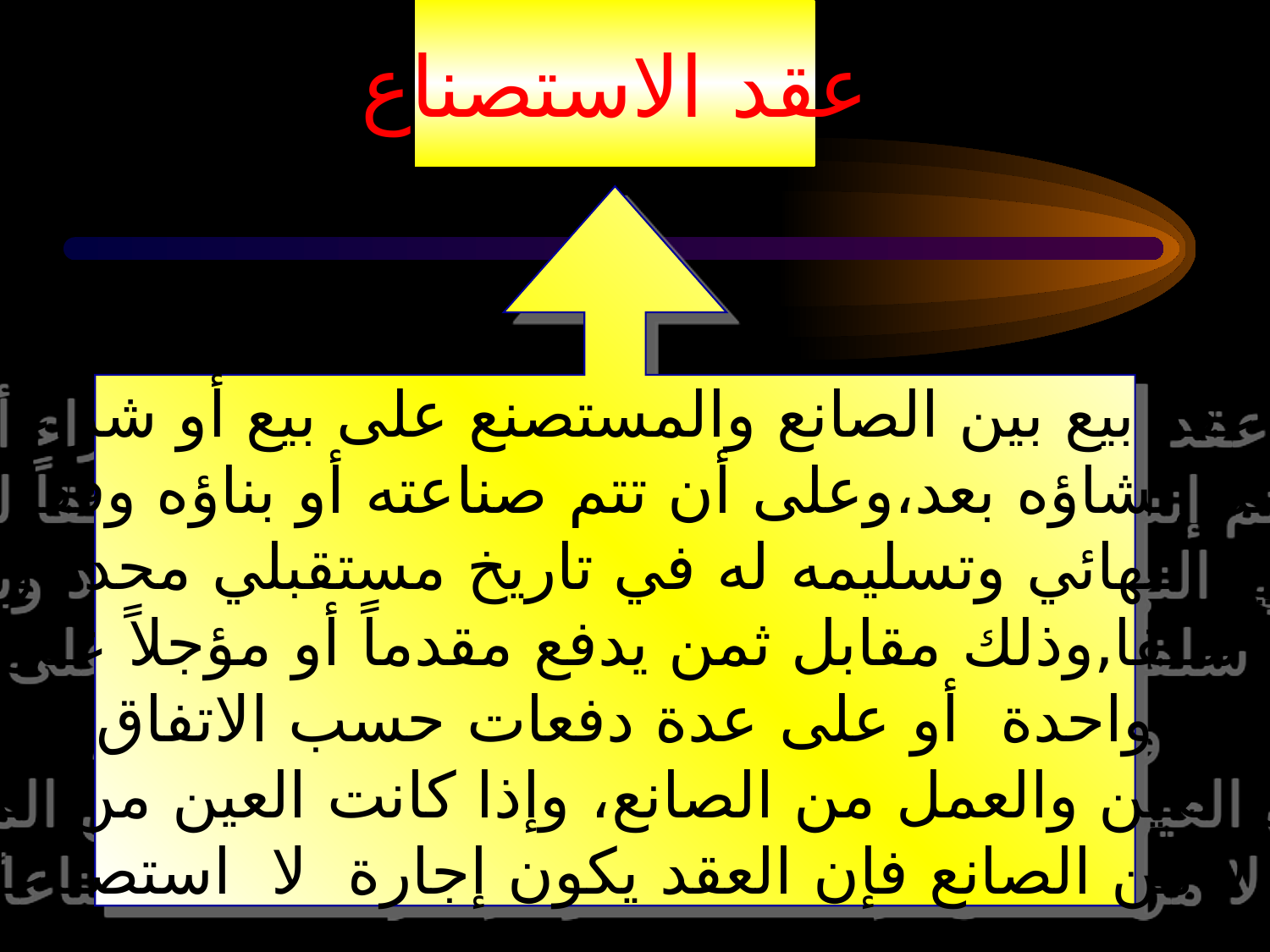

عقد الاستصناع
هو عقد بيع بين الصانع والمستصنع على بيع أو شراء أصل
 ربما لم يتم إنشاؤه بعد،وعلى أن تتم صناعته أو بناؤه وفقاً لمواصفات
المشتري  النهائي وتسليمه له في تاريخ مستقبلي محدد وبسعر بيع
محدد سلفا,وذلك مقابل ثمن يدفع مقدماً أو مؤجلاً على دفعة
واحدة  أو على عدة دفعات حسب الاتفاق,
 وتكون العين والعمل من الصانع، وإذا كانت العين من المستصنع
 لا من الصانع فإن العقد يكون إجارة  لا  استصناعا ً.